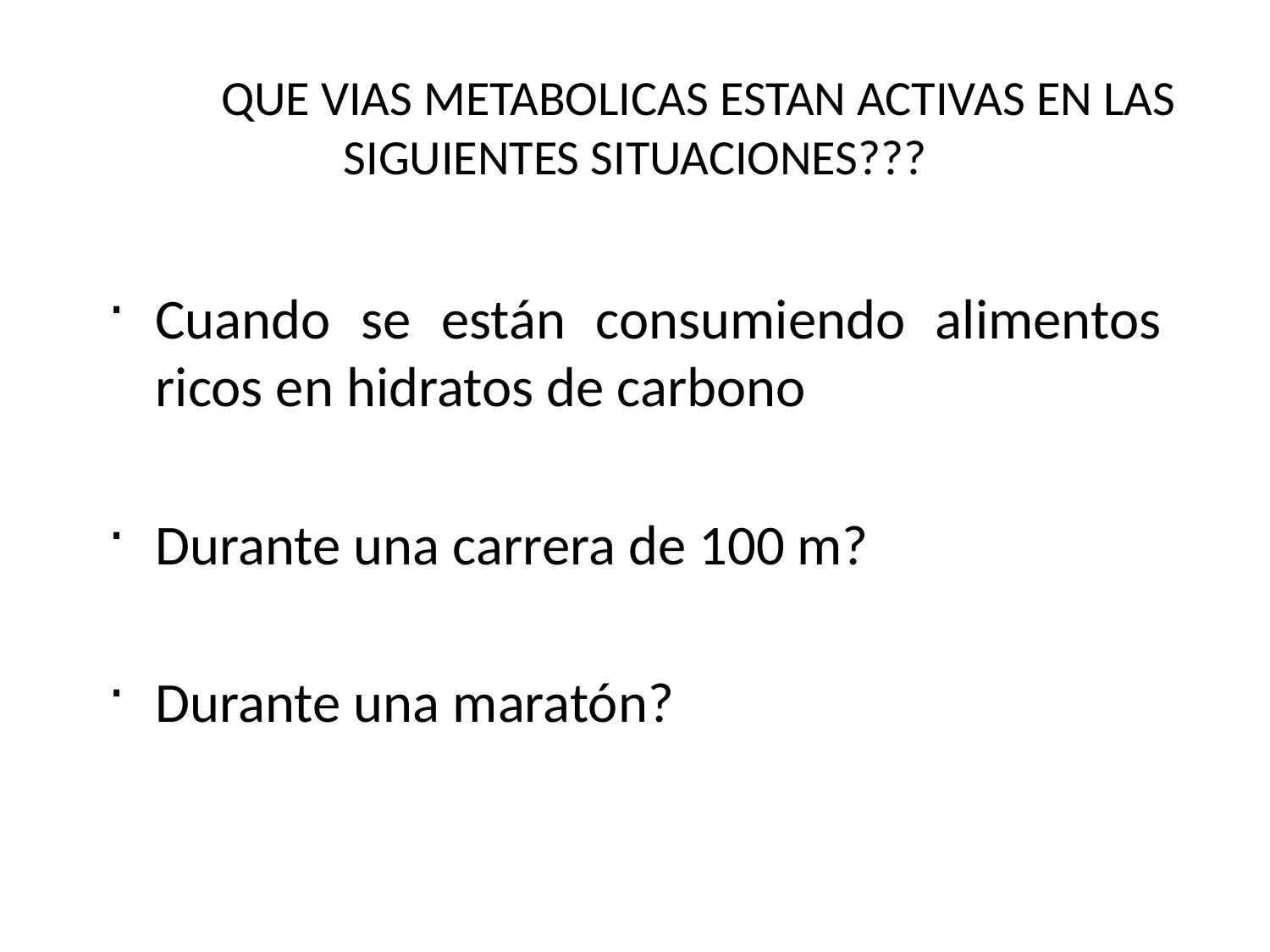

# QUE VIAS METABOLICAS ESTAN ACTIVAS EN LAS SIGUIENTES SITUACIONES???
Cuando se están consumiendo alimentos ricos en hidratos de carbono

Durante una carrera de 100 m?

Durante una maratón?